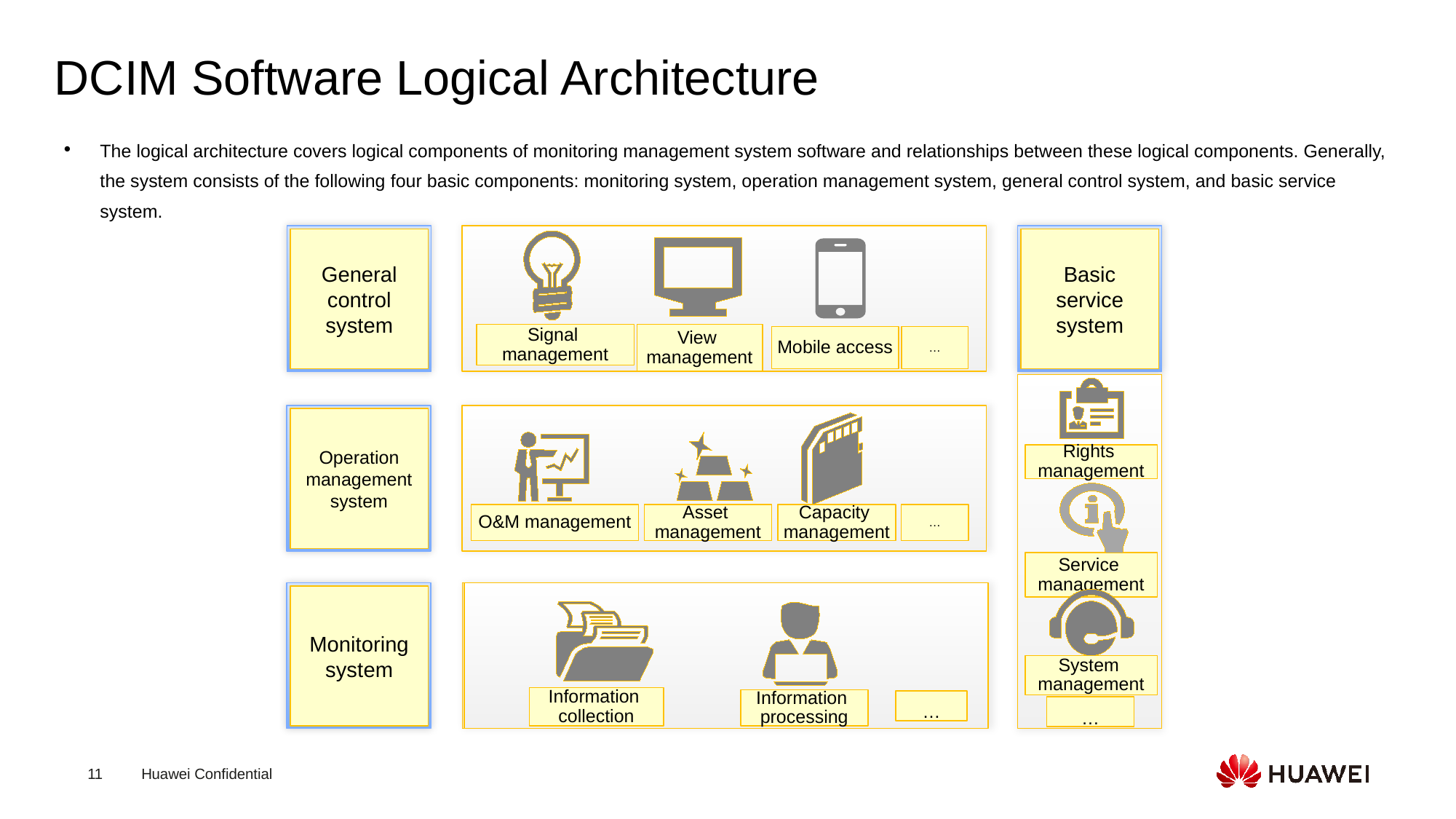

# DCIM Software Logical Architecture
The logical architecture covers logical components of monitoring management system software and relationships between these logical components. Generally, the system consists of the following four basic components: monitoring system, operation management system, general control system, and basic service system.

General control system

Signal
management
View
management
Mobile access
…

Basic service system

Rights
management

Service
management

System
management
…

Operation management system

O&M management
Asset
management
Capacity
management
…

Monitoring system

Information
collection
Information
processing
…